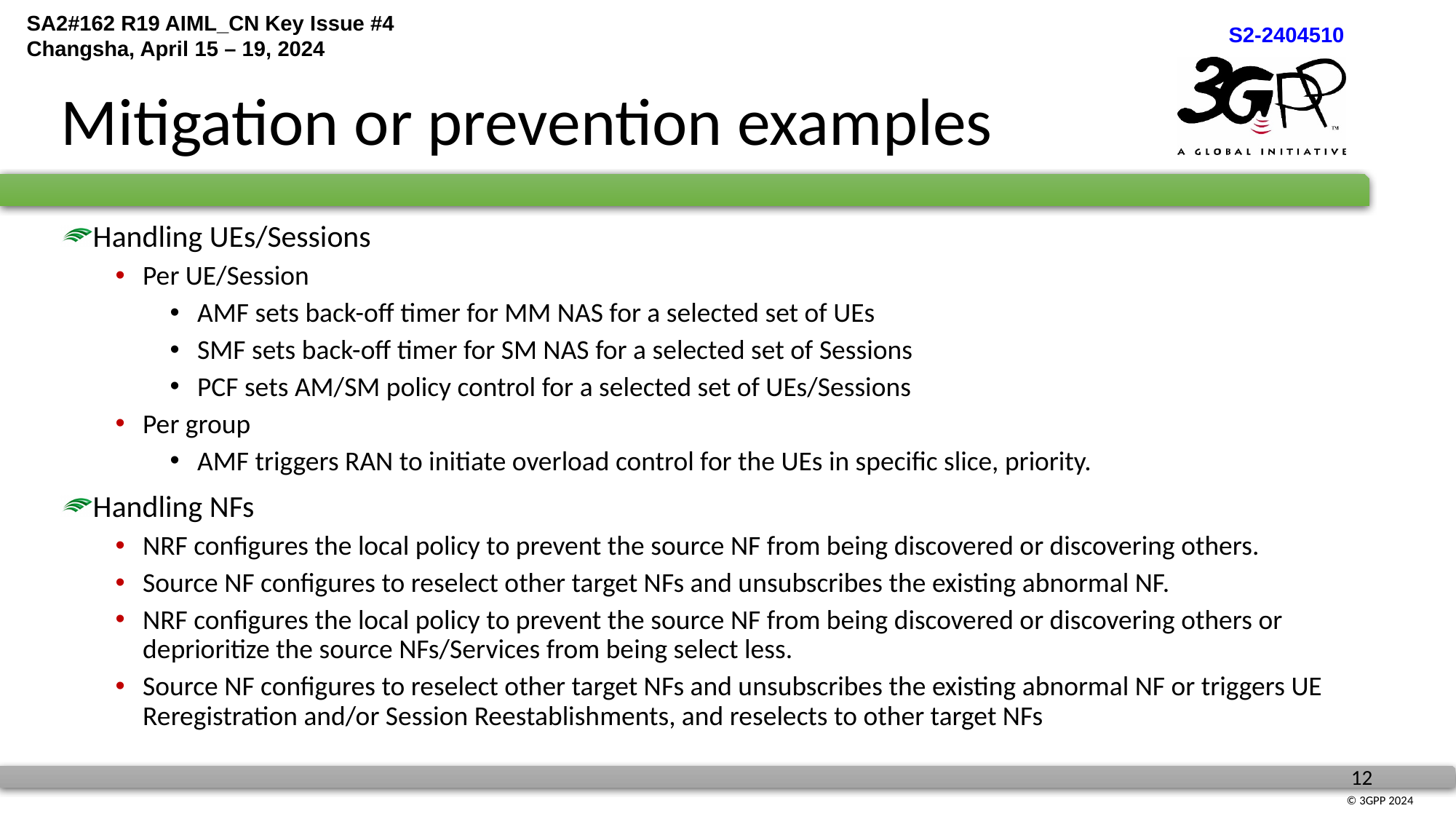

# Mitigation or prevention examples
Handling UEs/Sessions
Per UE/Session
AMF sets back-off timer for MM NAS for a selected set of UEs
SMF sets back-off timer for SM NAS for a selected set of Sessions
PCF sets AM/SM policy control for a selected set of UEs/Sessions
Per group
AMF triggers RAN to initiate overload control for the UEs in specific slice, priority.
Handling NFs
NRF configures the local policy to prevent the source NF from being discovered or discovering others.
Source NF configures to reselect other target NFs and unsubscribes the existing abnormal NF.
NRF configures the local policy to prevent the source NF from being discovered or discovering others or deprioritize the source NFs/Services from being select less.
Source NF configures to reselect other target NFs and unsubscribes the existing abnormal NF or triggers UE Reregistration and/or Session Reestablishments, and reselects to other target NFs